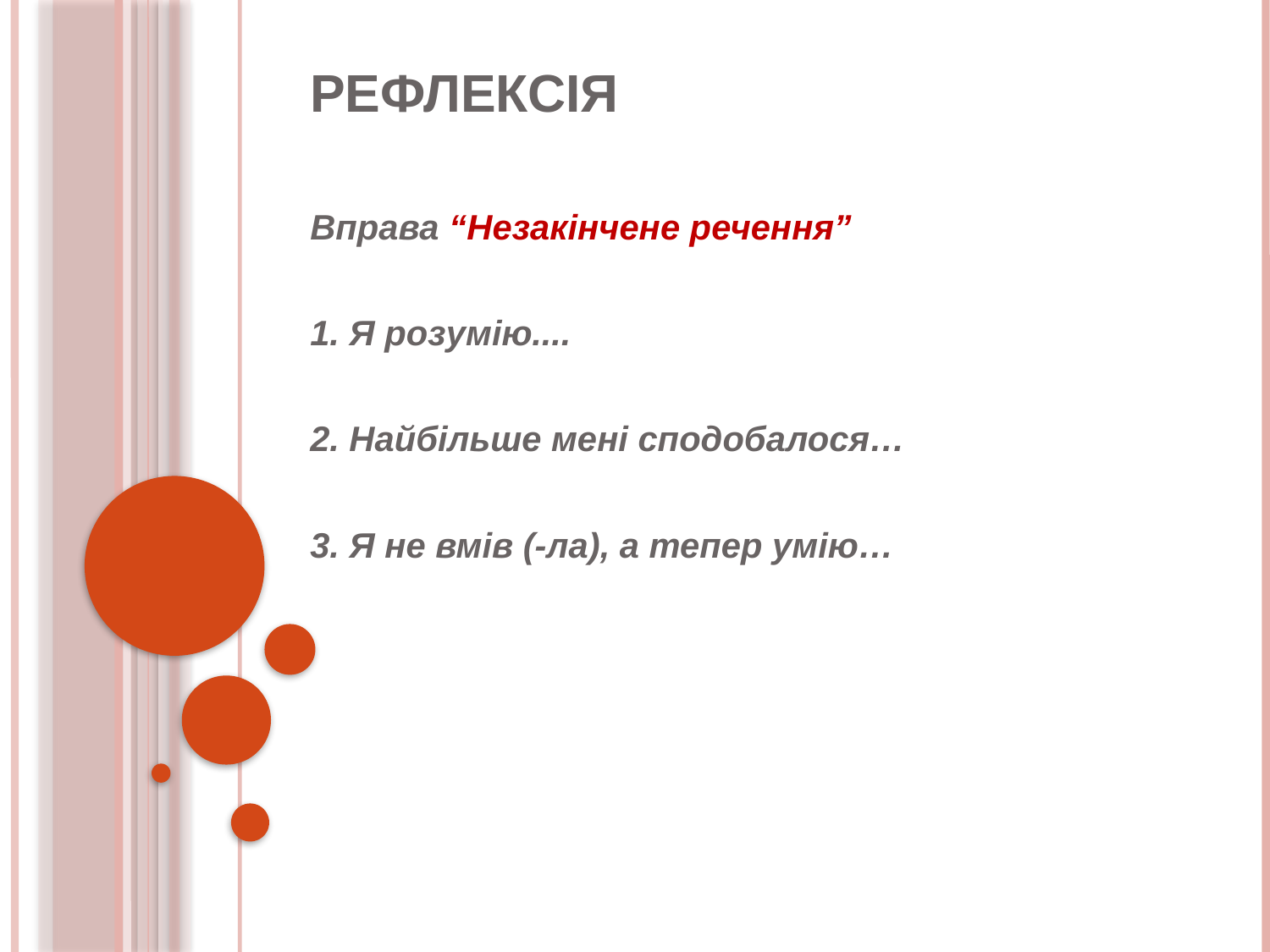

# Рефлексія
Вправа “Незакінчене речення”

1. Я розумію....

2. Найбільше мені сподобалося…

3. Я не вмів (-ла), а тепер умію…